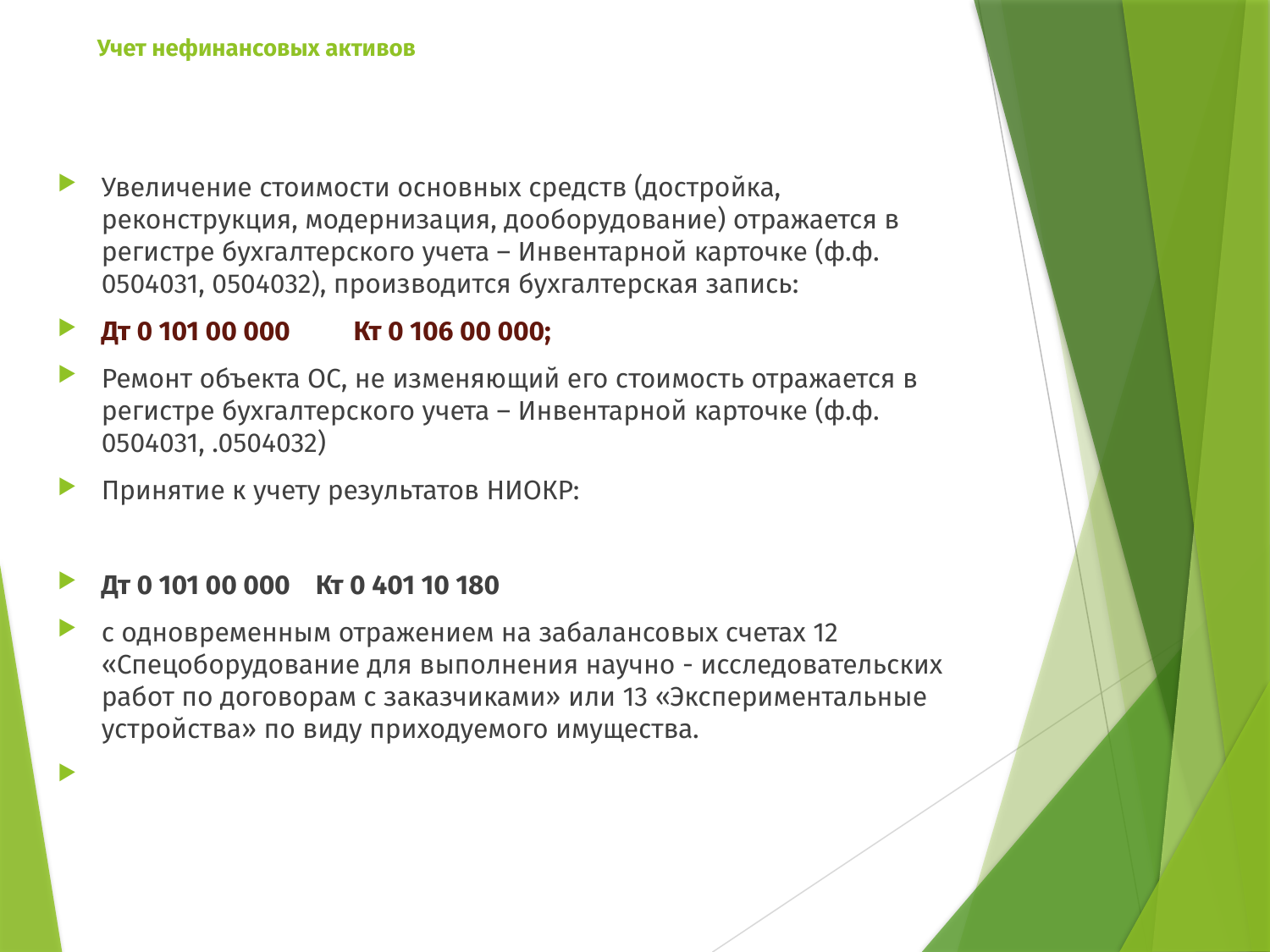

# Учет нефинансовых активов

Увеличение стоимости основных средств (достройка, реконструкция, модернизация, дооборудование) отражается в регистре бухгалтерского учета – Инвентарной карточке (ф.ф. 0504031, 0504032), производится бухгалтерская запись:
Дт 0 101 00 000          Кт 0 106 00 000;
Ремонт объекта ОС, не изменяющий его стоимость отражается в регистре бухгалтерского учета – Инвентарной карточке (ф.ф. 0504031, .0504032)
Принятие к учету результатов НИОКР:

Дт 0 101 00 000    Кт 0 401 10 180
с одновременным отражением на забалансовых счетах 12 «Спецоборудование для выполнения научно - исследовательских работ по договорам с заказчиками» или 13 «Экспериментальные устройства» по виду приходуемого имущества.